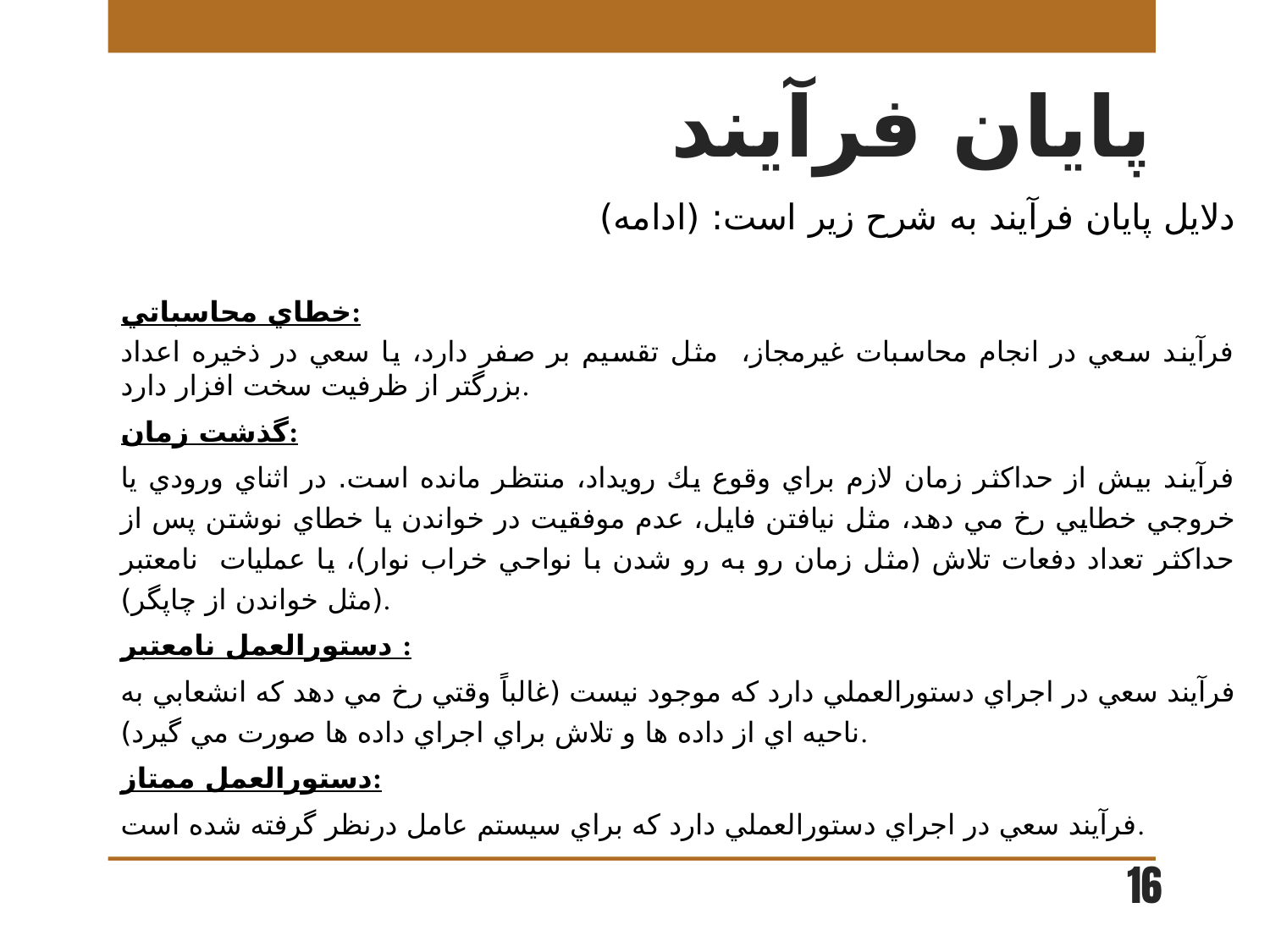

# پايان فرآيند
دلايل پايان فرآيند به شرح زیر است: (ادامه)

خطاي محاسباتي:
فرآيند سعي در انجام محاسبات غيرمجاز،  مثل تقسيم بر صفر دارد، يا سعي در ذخيره اعداد بزرگتر از ظرفيت سخت افزار دارد.
گذشت زمان:
فرآيند بيش از حداكثر زمان لازم براي وقوع يك رويداد، منتظر مانده است. در اثناي ورودي يا خروجي خطايي رخ مي دهد، مثل نيافتن فايل، عدم موفقيت در خواندن يا خطاي نوشتن پس از حداكثر تعداد دفعات تلاش (مثل زمان رو به رو شدن با نواحي خراب نوار)، يا عمليات  نامعتبر (مثل خواندن از چاپگر).
دستورالعمل نامعتبر :
فرآيند سعي در اجراي دستورالعملي دارد كه موجود نيست (غالباً وقتي رخ مي دهد كه انشعابي به ناحيه اي از داده ها و تلاش براي اجراي داده ها صورت مي گيرد).
دستورالعمل ممتاز:
فرآيند سعي در اجراي دستورالعملي دارد كه براي سيستم عامل درنظر گرفته شده است.
16